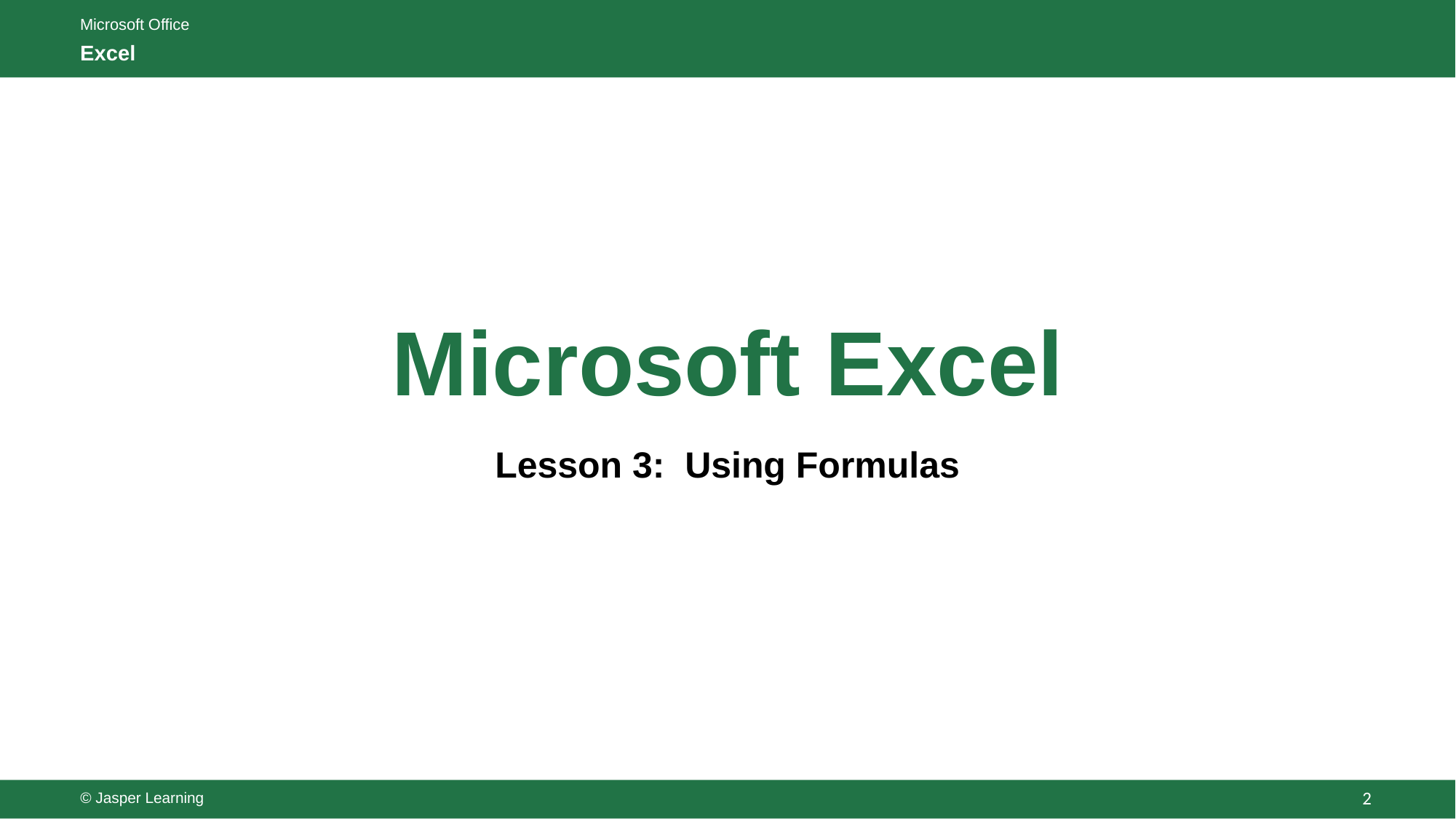

# Microsoft Excel
Lesson 3:  Using Formulas
© Jasper Learning
2